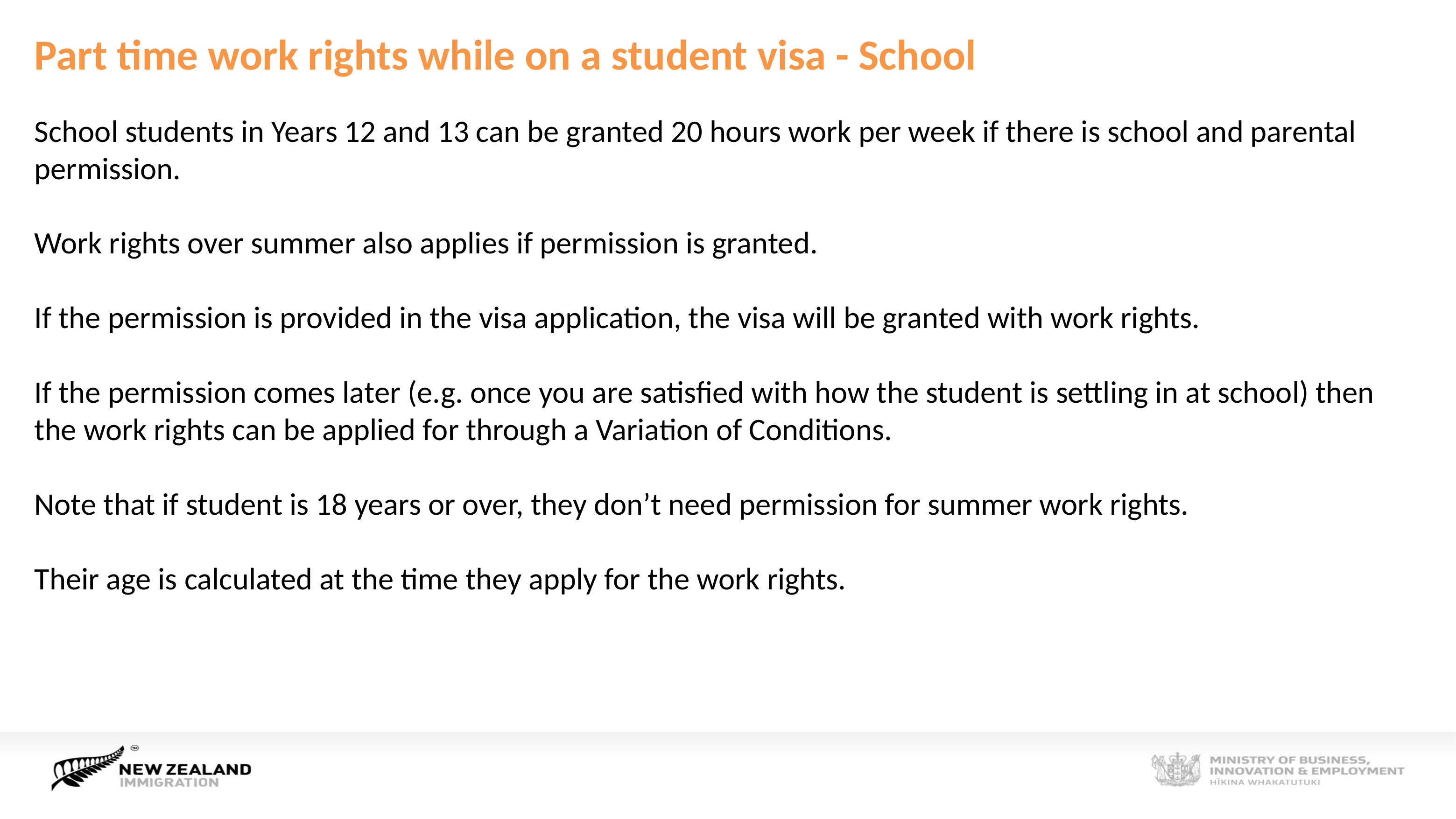

Part time work rights while on a student visa - School

School students in Years 12 and 13 can be granted 20 hours work per week if there is school and parental permission.

Work rights over summer also applies if permission is granted.

If the permission is provided in the visa application, the visa will be granted with work rights.

If the permission comes later (e.g. once you are satisfied with how the student is settling in at school) then the work rights can be applied for through a Variation of Conditions.

Note that if student is 18 years or over, they don’t need permission for summer work rights.

Their age is calculated at the time they apply for the work rights.